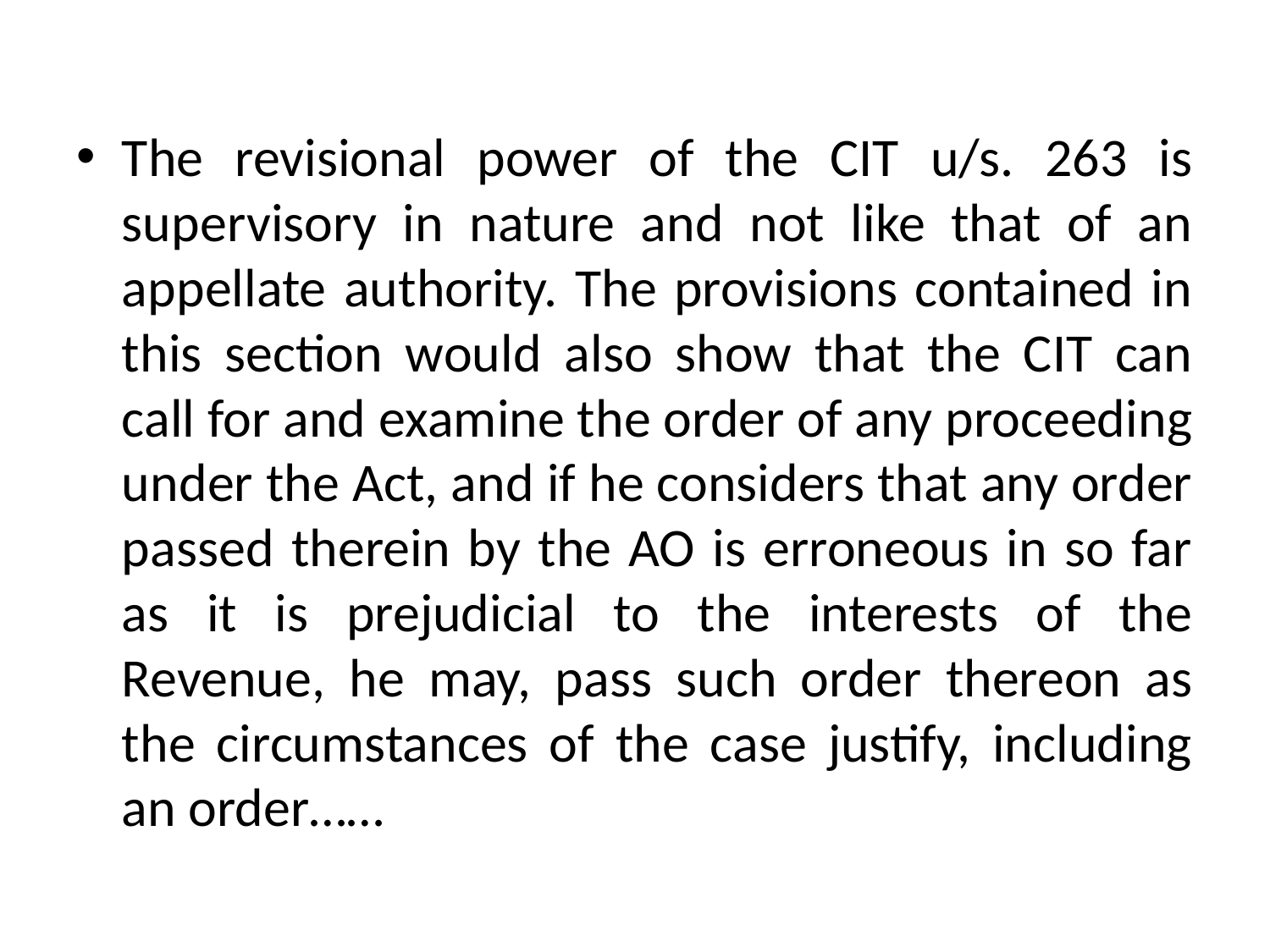

#
The revisional power of the CIT u/s. 263 is supervisory in nature and not like that of an appellate authority. The provisions contained in this section would also show that the CIT can call for and examine the order of any proceeding under the Act, and if he considers that any order passed therein by the AO is erroneous in so far as it is prejudicial to the interests of the Revenue, he may, pass such order thereon as the circumstances of the case justify, including an order……